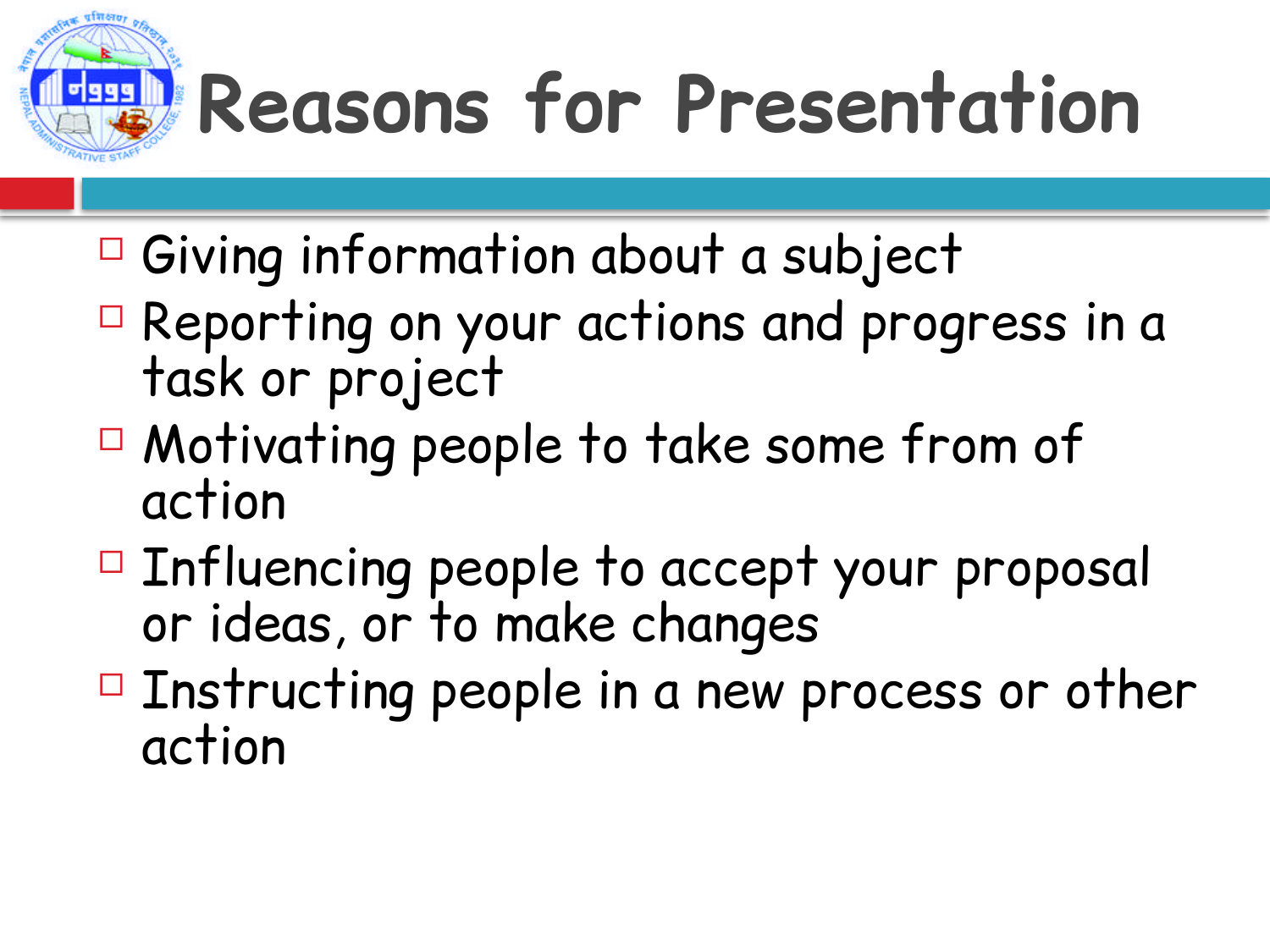

# Reasons for Presentation
Giving information about a subject
Reporting on your actions and progress in a task or project
Motivating people to take some from of action
Influencing people to accept your proposal or ideas, or to make changes
Instructing people in a new process or other action